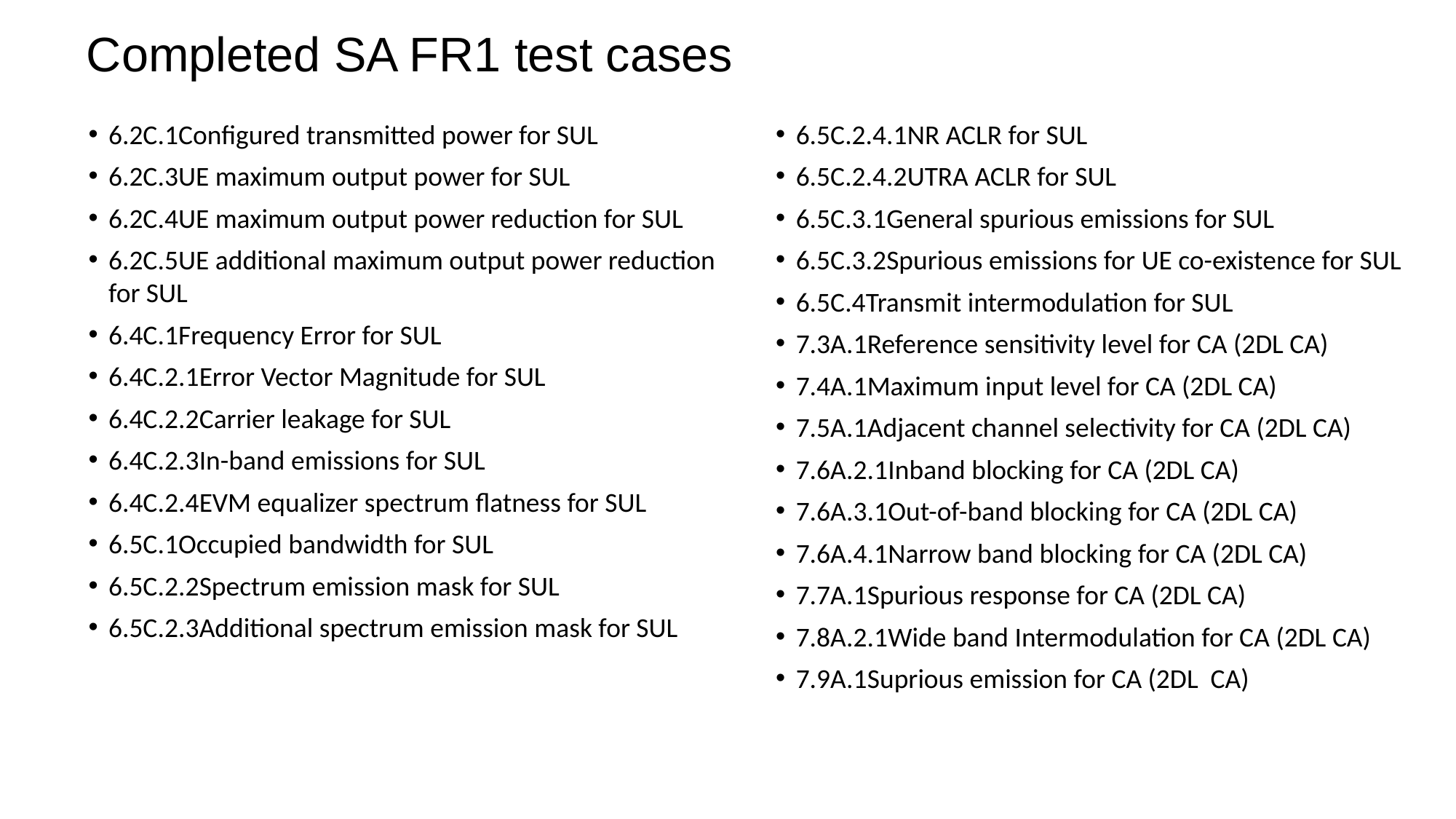

Completed SA FR1 test cases
6.2C.1	Configured transmitted power for SUL
6.2C.3	UE maximum output power for SUL
6.2C.4	UE maximum output power reduction for SUL
6.2C.5	UE additional maximum output power reduction for SUL
6.4C.1	Frequency Error for SUL
6.4C.2.1	Error Vector Magnitude for SUL
6.4C.2.2	Carrier leakage for SUL
6.4C.2.3	In-band emissions for SUL
6.4C.2.4	EVM equalizer spectrum flatness for SUL
6.5C.1	Occupied bandwidth for SUL
6.5C.2.2	Spectrum emission mask for SUL
6.5C.2.3	Additional spectrum emission mask for SUL
6.5C.2.4.1	NR ACLR for SUL
6.5C.2.4.2	UTRA ACLR for SUL
6.5C.3.1	General spurious emissions for SUL
6.5C.3.2	Spurious emissions for UE co-existence for SUL
6.5C.4	Transmit intermodulation for SUL
7.3A.1	Reference sensitivity level for CA (2DL CA)
7.4A.1	Maximum input level for CA (2DL CA)
7.5A.1	Adjacent channel selectivity for CA (2DL CA)
7.6A.2.1	Inband blocking for CA (2DL CA)
7.6A.3.1	Out-of-band blocking for CA (2DL CA)
7.6A.4.1	Narrow band blocking for CA (2DL CA)
7.7A.1	Spurious response for CA (2DL CA)
7.8A.2.1	Wide band Intermodulation for CA (2DL CA)
7.9A.1	Suprious emission for CA (2DL  CA)